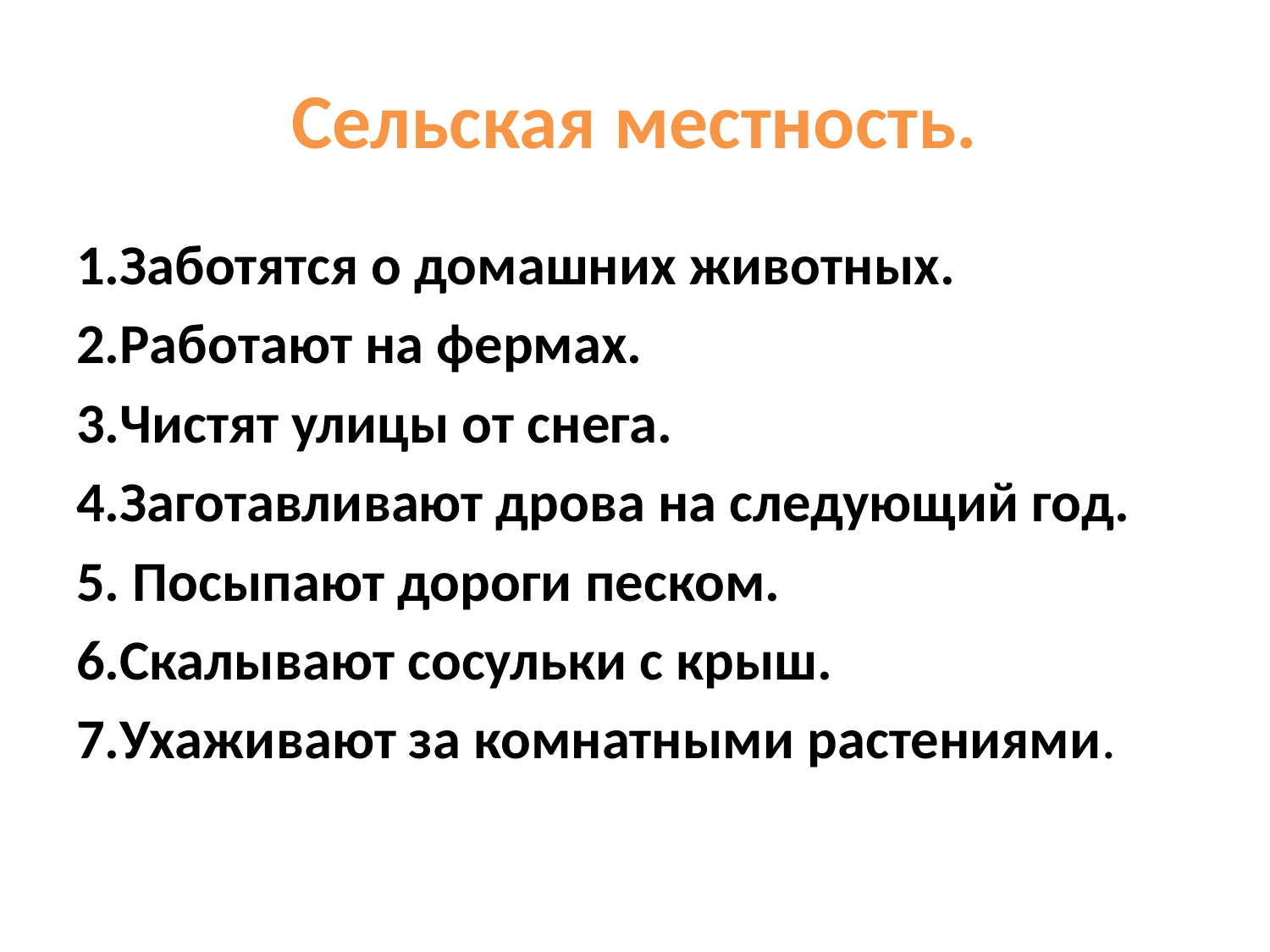

# Сельская местность.
1.Заботятся о домашних животных.
2.Работают на фермах.
3.Чистят улицы от снега.
4.Заготавливают дрова на следующий год.
5. Посыпают дороги песком.
6.Скалывают сосульки с крыш.
7.Ухаживают за комнатными растениями.